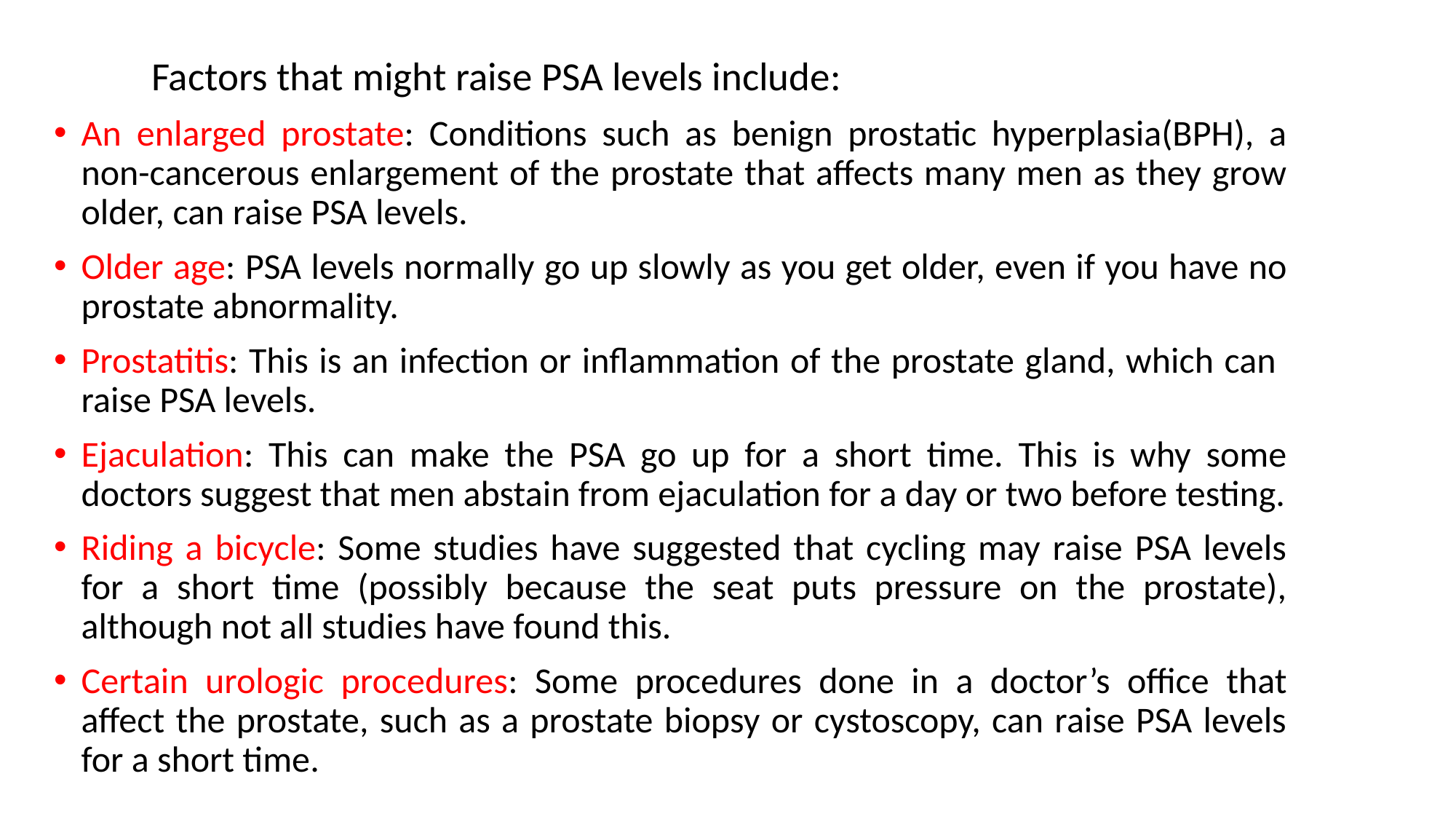

# Factors that might raise PSA levels include:
An enlarged prostate: Conditions such as benign prostatic hyperplasia(BPH), a non-cancerous enlargement of the prostate that affects many men as they grow older, can raise PSA levels.
Older age: PSA levels normally go up slowly as you get older, even if you have no prostate abnormality.
Prostatitis: This is an infection or inflammation of the prostate gland, which can  raise PSA levels.
Ejaculation: This can make the PSA go up for a short time. This is why some doctors suggest that men abstain from ejaculation for a day or two before testing.
Riding a bicycle: Some studies have suggested that cycling may raise PSA levels for a short time (possibly because the seat puts pressure on the prostate), although not all studies have found this.
Certain urologic procedures: Some procedures done in a doctor’s office that affect the prostate, such as a prostate biopsy or cystoscopy, can raise PSA levels for a short time.